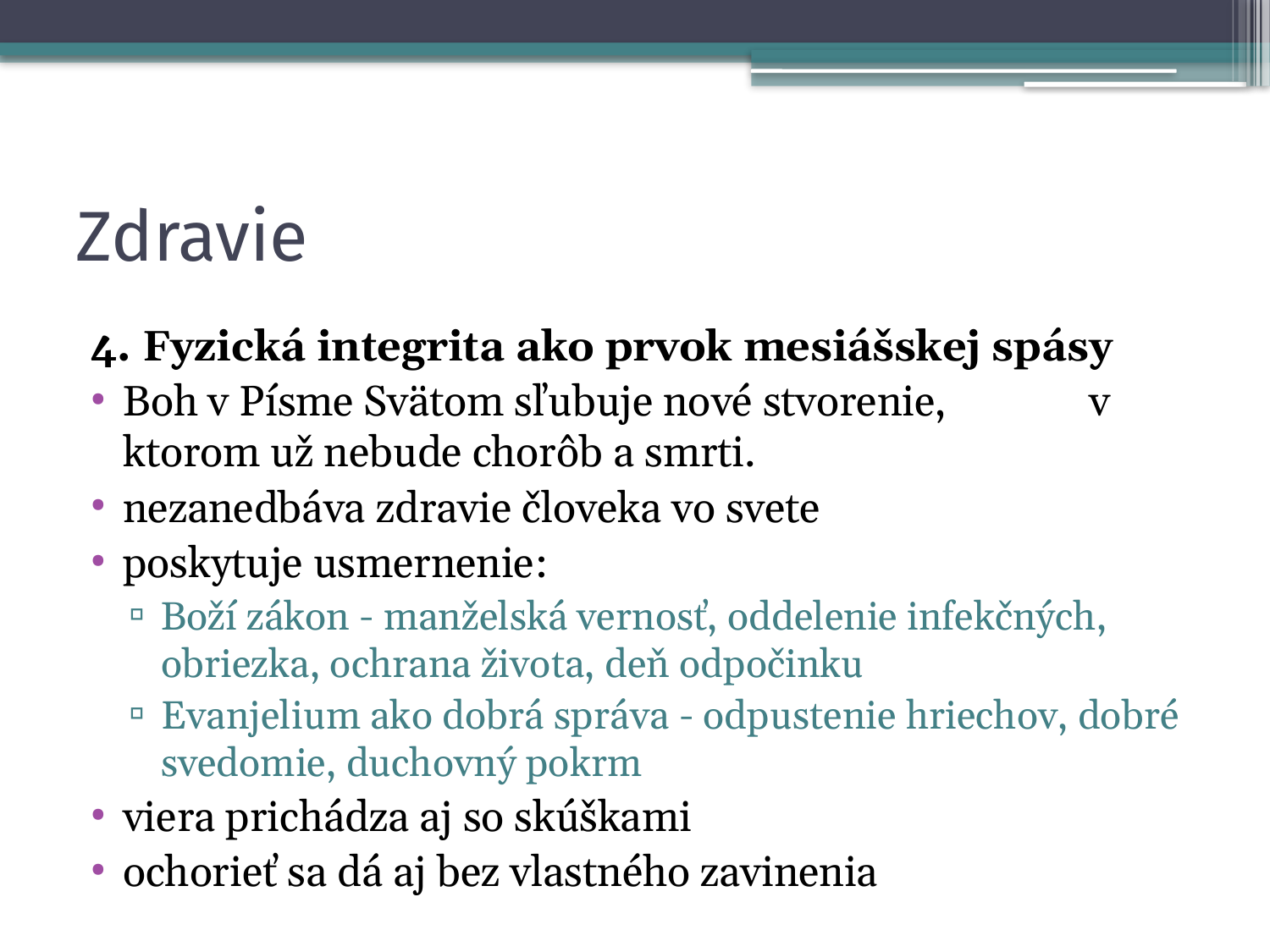

# Zdravie
4. Fyzická integrita ako prvok mesiášskej spásy
Boh v Písme Svätom sľubuje nové stvorenie,              v ktorom už nebude chorôb a smrti.
nezanedbáva zdravie človeka vo svete
poskytuje usmernenie:
Boží zákon - manželská vernosť, oddelenie infekčných, obriezka, ochrana života, deň odpočinku
Evanjelium ako dobrá správa - odpustenie hriechov, dobré svedomie, duchovný pokrm
viera prichádza aj so skúškami
ochorieť sa dá aj bez vlastného zavinenia